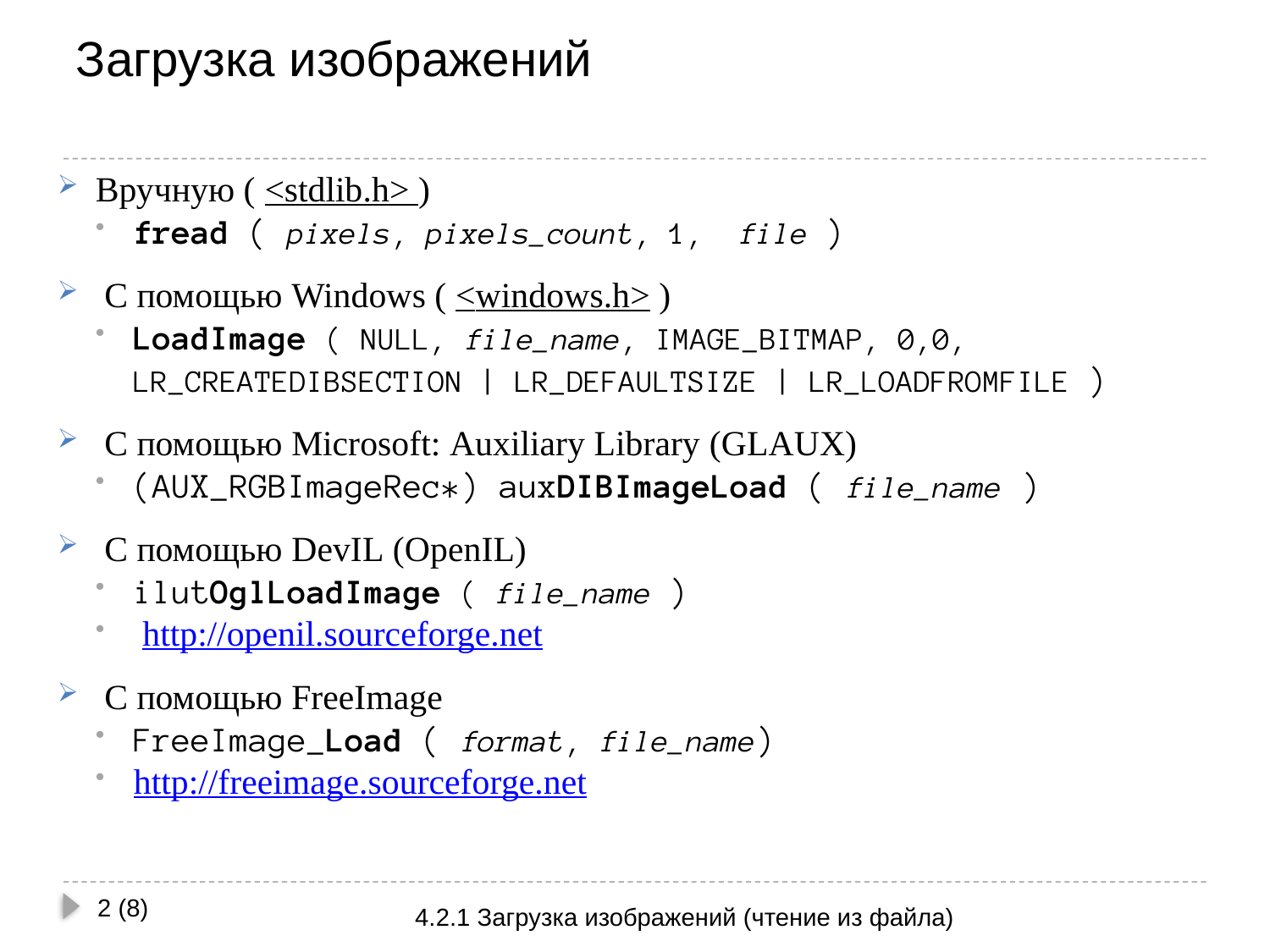

# Загрузка изображений
Вручную ( <stdlib.h> )
fread ( pixels, pixels_count, 1,  file )
 С помощью Windows ( <windows.h> )
LoadImage ( NULL, file_name, IMAGE_BITMAP, 0,0, LR_CREATEDIBSECTION | LR_DEFAULTSIZE | LR_LOADFROMFILE )
 С помощью Microsoft: Auxiliary Library (GLAUX)
(AUX_RGBImageRec*) auxDIBImageLoad ( file_name )
 С помощью DevIL (OpenIL)
ilutOglLoadImage ( file_name )
 http://openil.sourceforge.net
 С помощью FreeImage
FreeImage_Load ( format, file_name)
http://freeimage.sourceforge.net
2 (8)
4.2.1 Загрузка изображений (чтение из файла)